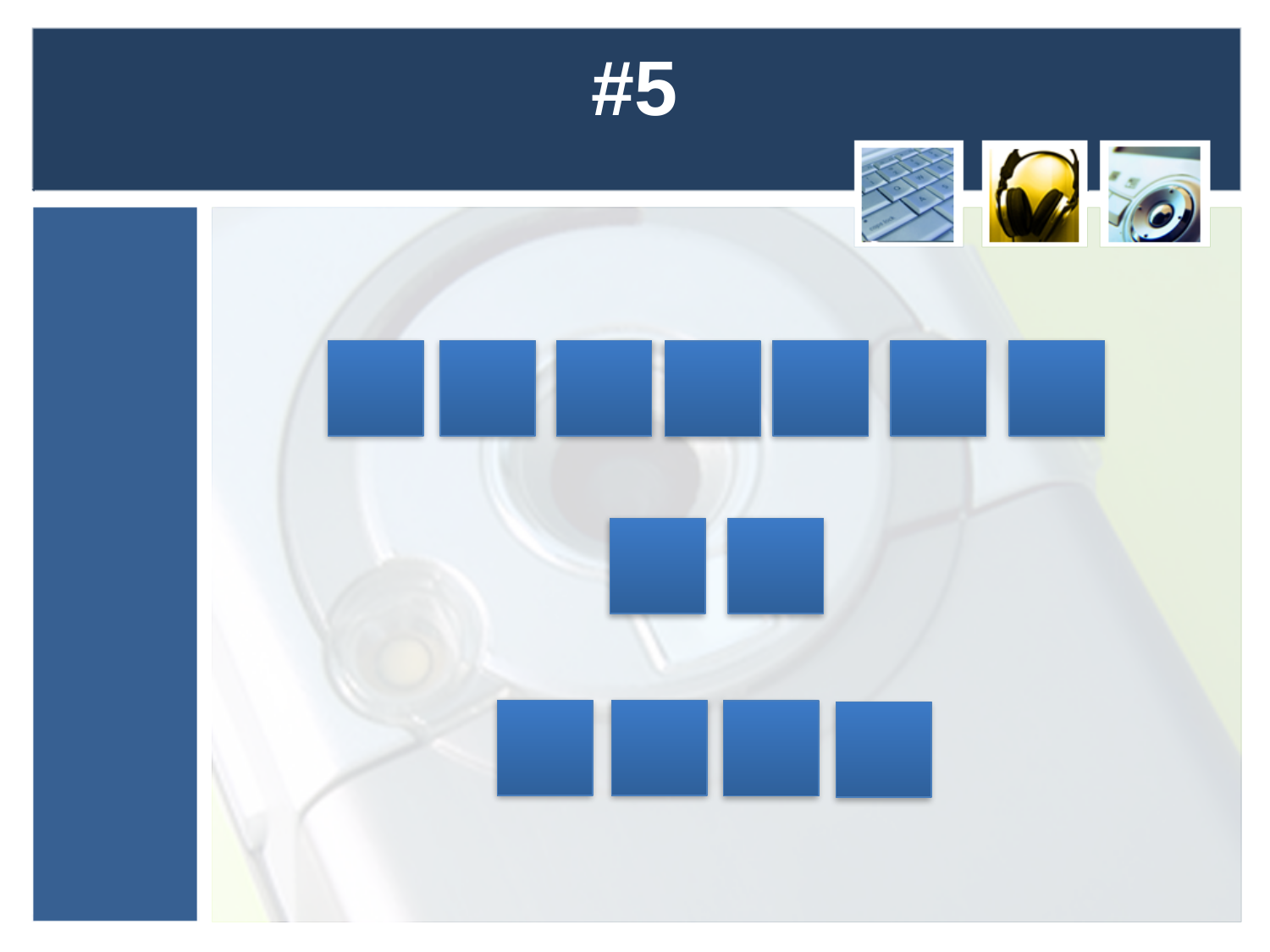

# #5
C L I Q U E R
U N
L I E N